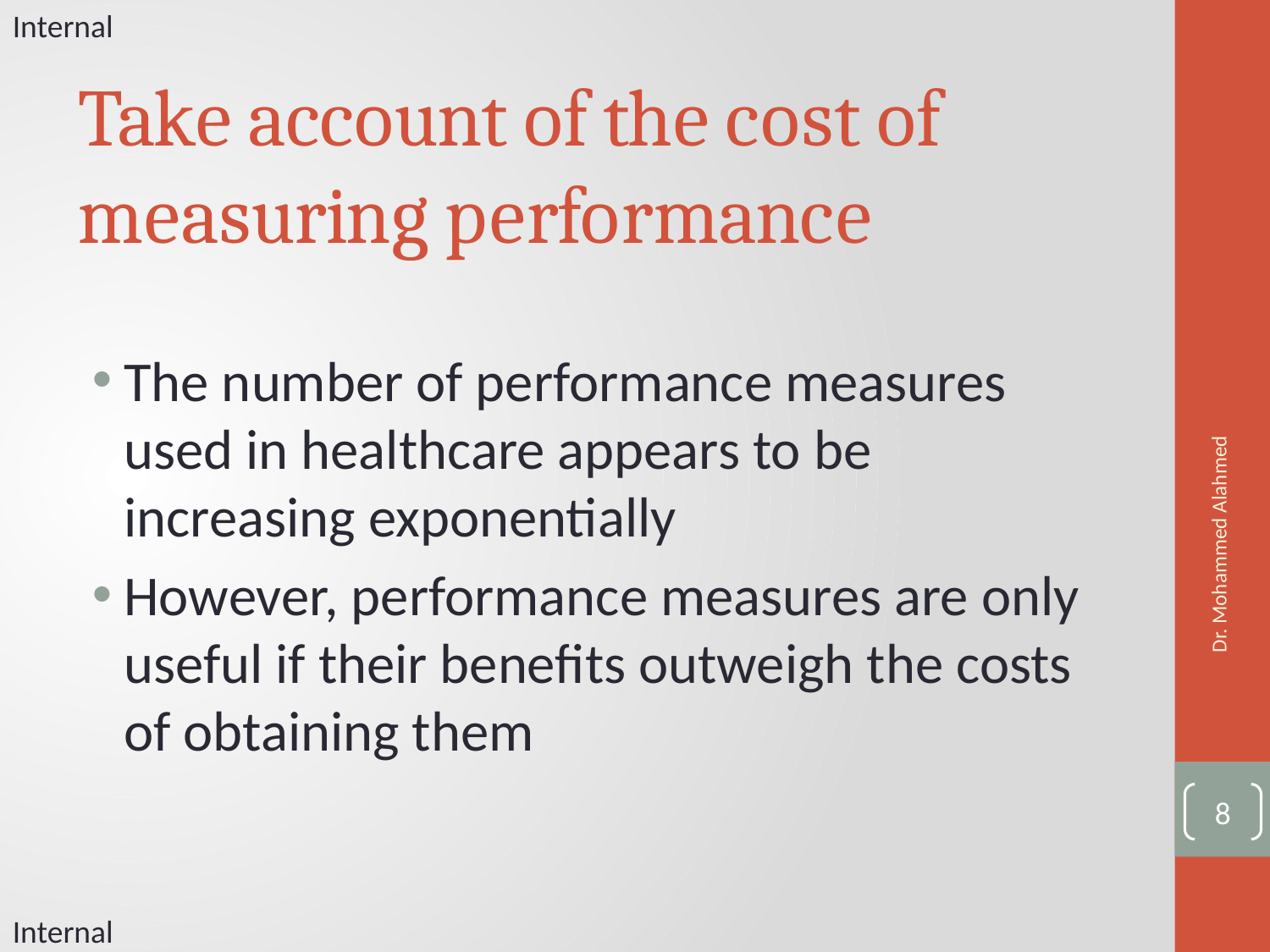

# Take account of the cost of measuring performance
The number of performance measures used in healthcare appears to be increasing exponentially
However, performance measures are only useful if their benefits outweigh the costs of obtaining them
Dr. Mohammed Alahmed
8